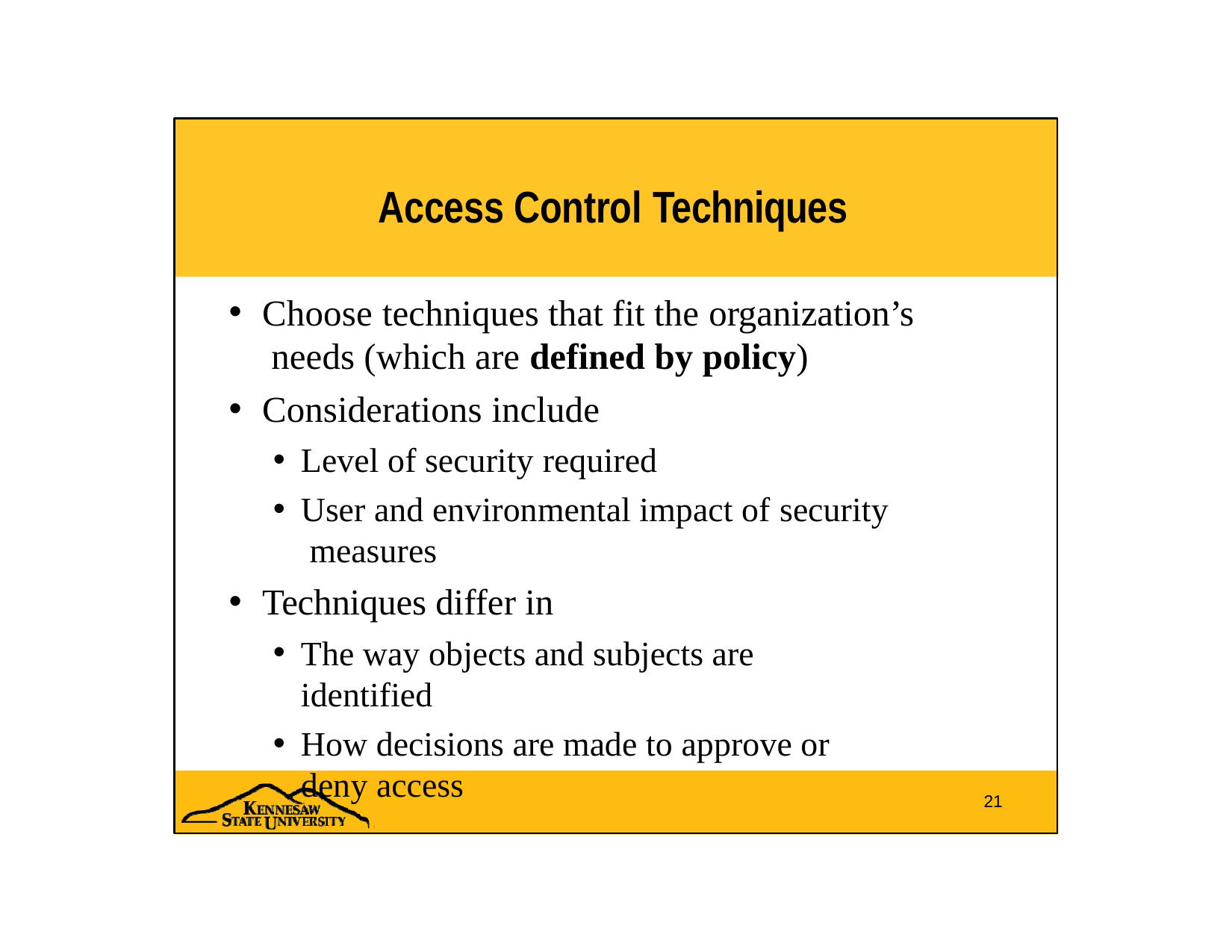

# Access Control Techniques
Choose techniques that fit the organization’s  needs (which are defined by policy)
Considerations include
Level of security required
User and environmental impact of security  measures
Techniques differ in
The way objects and subjects are identified
How decisions are made to approve or deny access

21